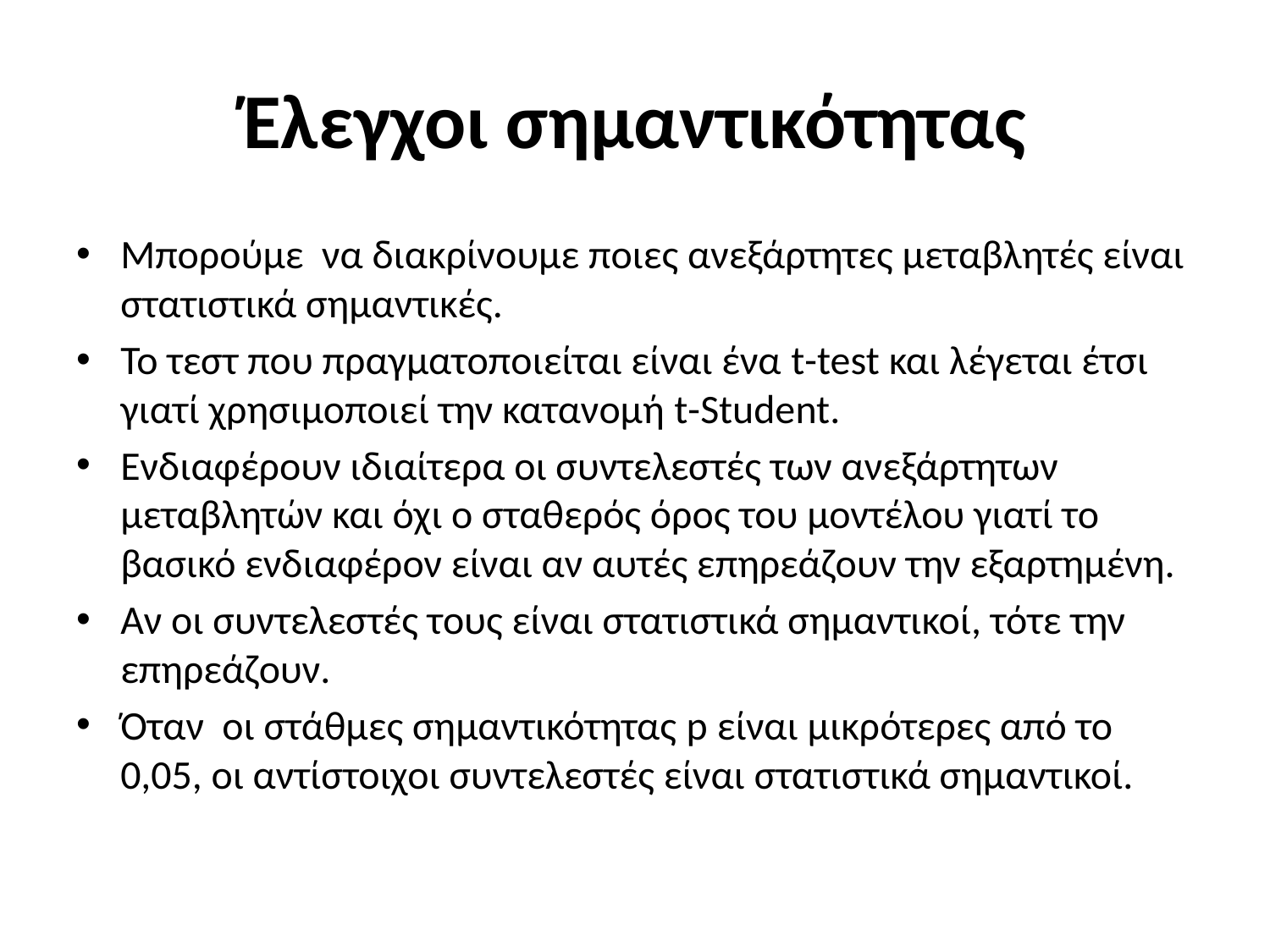

# Έλεγχοι σημαντικότητας
Μπορούμε  να διακρίνουμε ποιες ανεξάρτητες μεταβλητές είναι στατιστικά σημαντικές.
Το τεστ που πραγματοποιείται είναι ένα t-test και λέγεται έτσι γιατί χρησιμοποιεί την κατανομή t-Student.
Ενδιαφέρουν ιδιαίτερα οι συντελεστές των ανεξάρτητων μεταβλητών και όχι ο σταθερός όρος του μοντέλου γιατί το βασικό ενδιαφέρον είναι αν αυτές επηρεάζουν την εξαρτημένη.
Αν οι συντελεστές τους είναι στατιστικά σημαντικοί, τότε την επηρεάζουν.
Όταν  οι στάθμες σημαντικότητας p είναι μικρότερες από το 0,05, οι αντίστοιχοι συντελεστές είναι στατιστικά σημαντικοί.